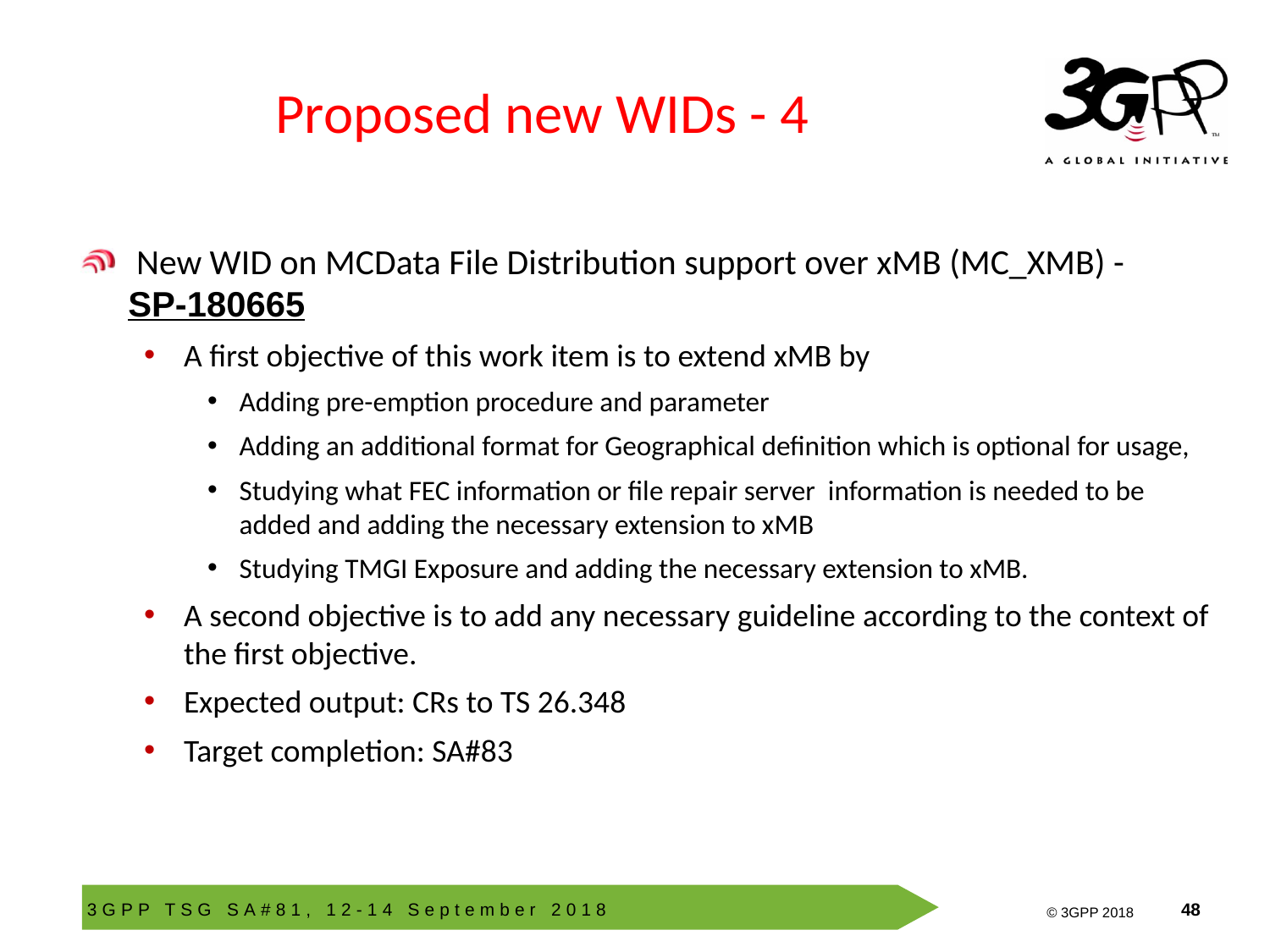

# Proposed new WIDs - 4

 New WID on MCData File Distribution support over xMB (MC_XMB) - SP-180665
A first objective of this work item is to extend xMB by
Adding pre-emption procedure and parameter
Adding an additional format for Geographical definition which is optional for usage,
Studying what FEC information or file repair server  information is needed to be added and adding the necessary extension to xMB
Studying TMGI Exposure and adding the necessary extension to xMB.
A second objective is to add any necessary guideline according to the context of the first objective.
Expected output: CRs to TS 26.348
Target completion: SA#83